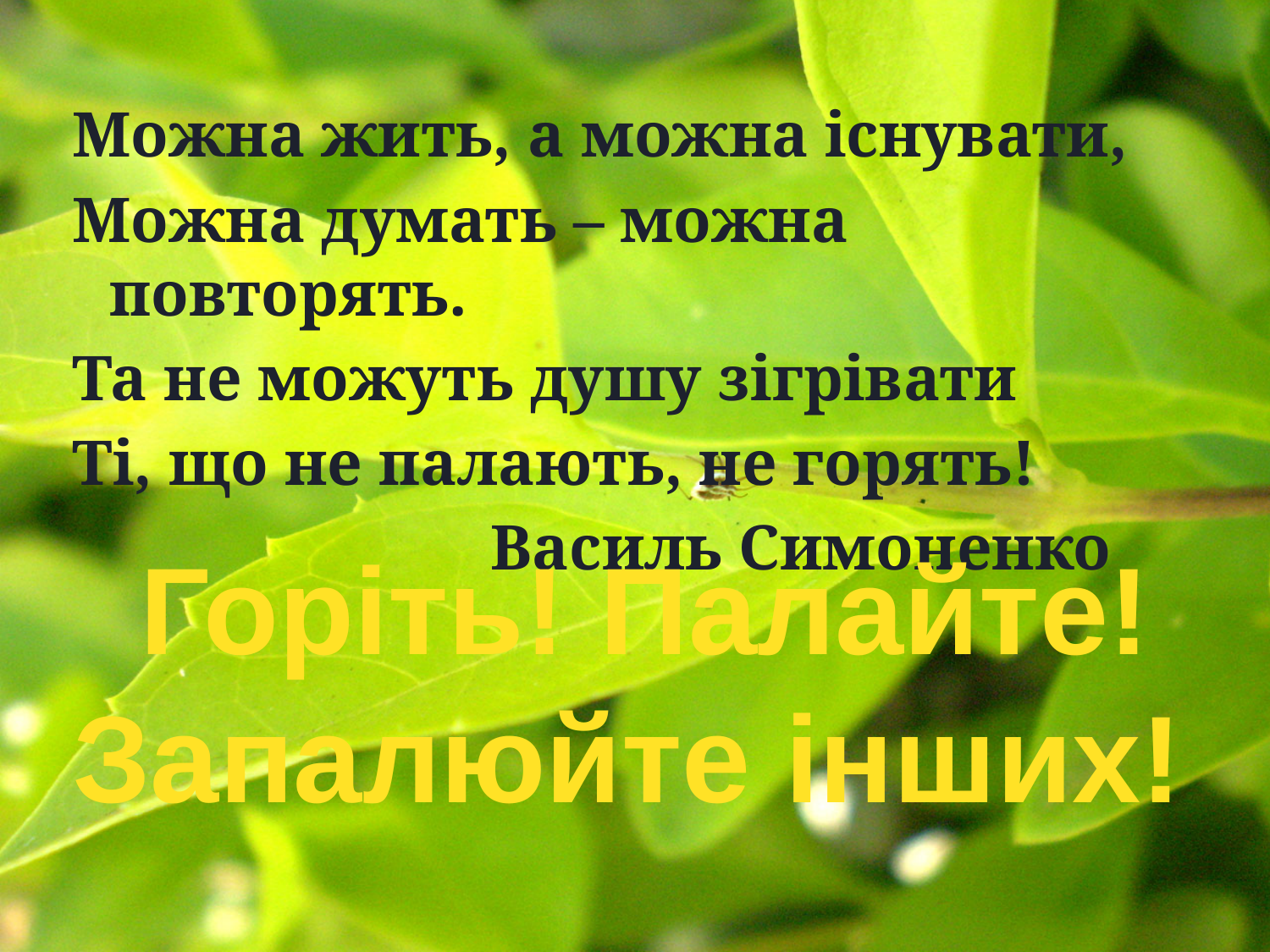

Можна жить, а можна існувати,
Можна думать – можна повторять.
Та не можуть душу зігрівати
Ті, що не палають, не горять!
				Василь Симоненко

Горіть! Палайте! Запалюйте інших!